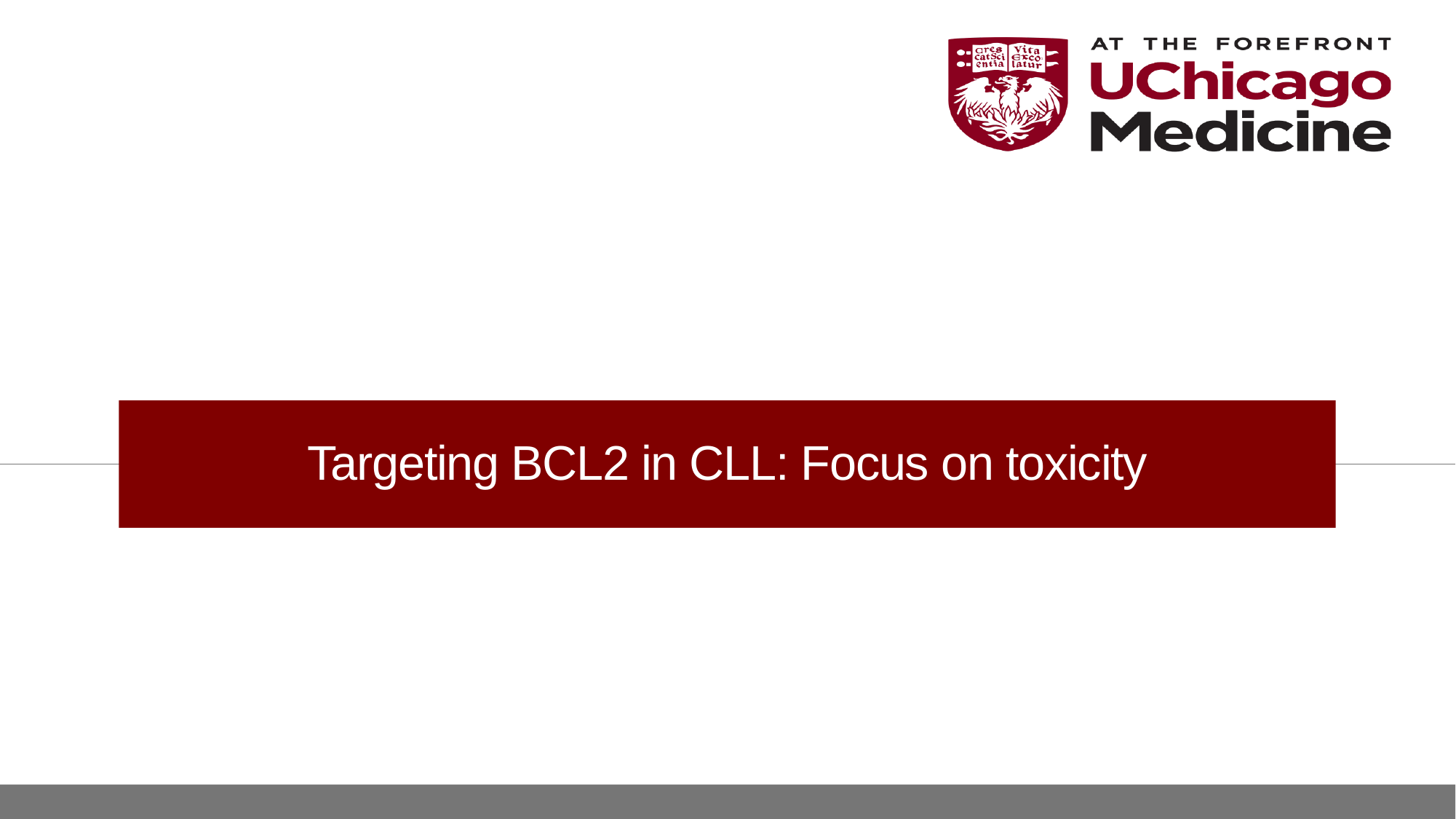

# Targeting BCL2 in CLL: Focus on toxicity